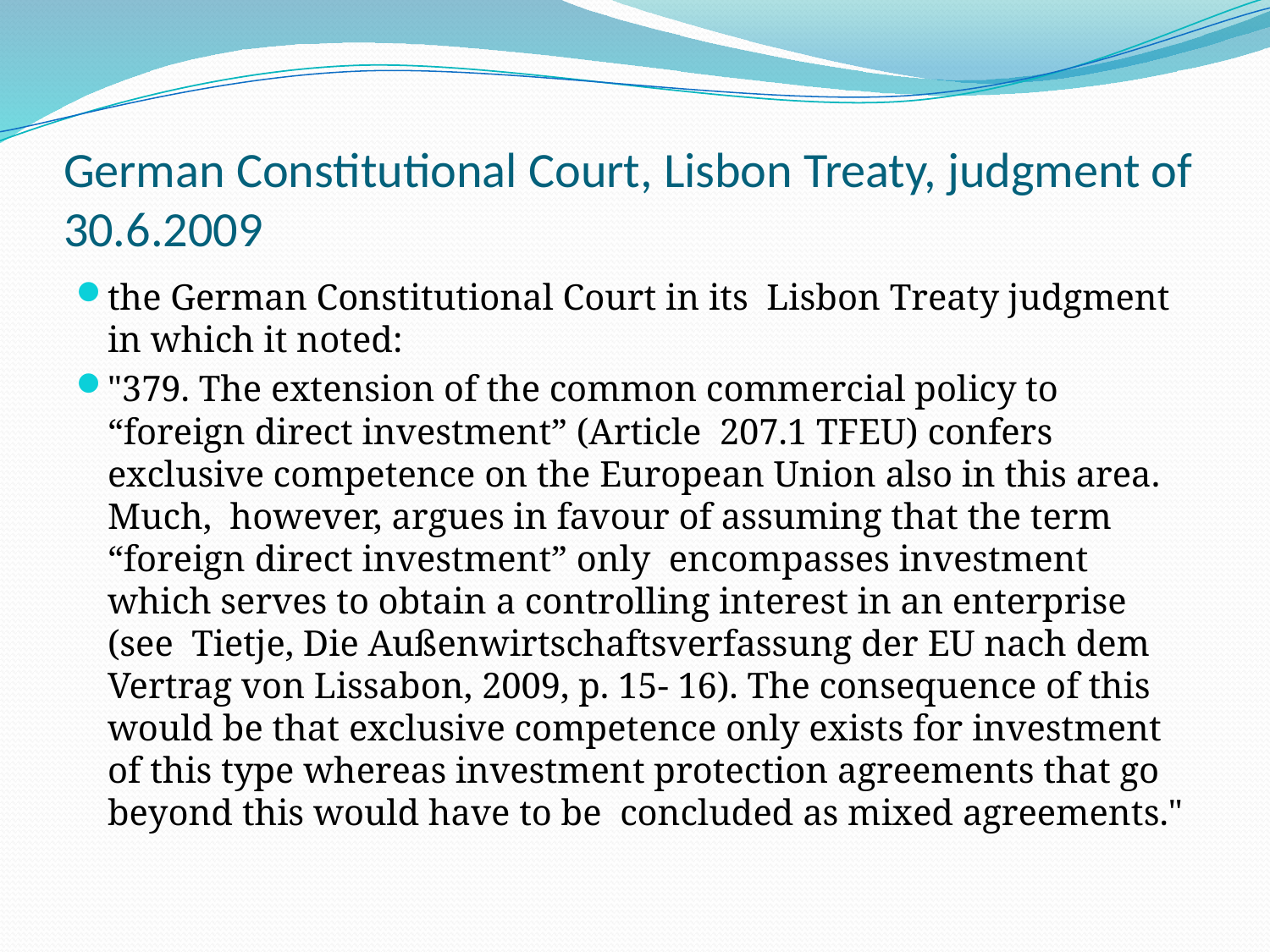

# German Constitutional Court, Lisbon Treaty, judgment of 30.6.2009
the German Constitutional Court in its  Lisbon Treaty judgment in which it noted:
"379. The extension of the common commercial policy to “foreign direct investment” (Article  207.1 TFEU) confers exclusive competence on the European Union also in this area. Much,  however, argues in favour of assuming that the term “foreign direct investment” only  encompasses investment which serves to obtain a controlling interest in an enterprise (see  Tietje, Die Außenwirtschaftsverfassung der EU nach dem Vertrag von Lissabon, 2009, p. 15- 16). The consequence of this would be that exclusive competence only exists for investment  of this type whereas investment protection agreements that go beyond this would have to be  concluded as mixed agreements."